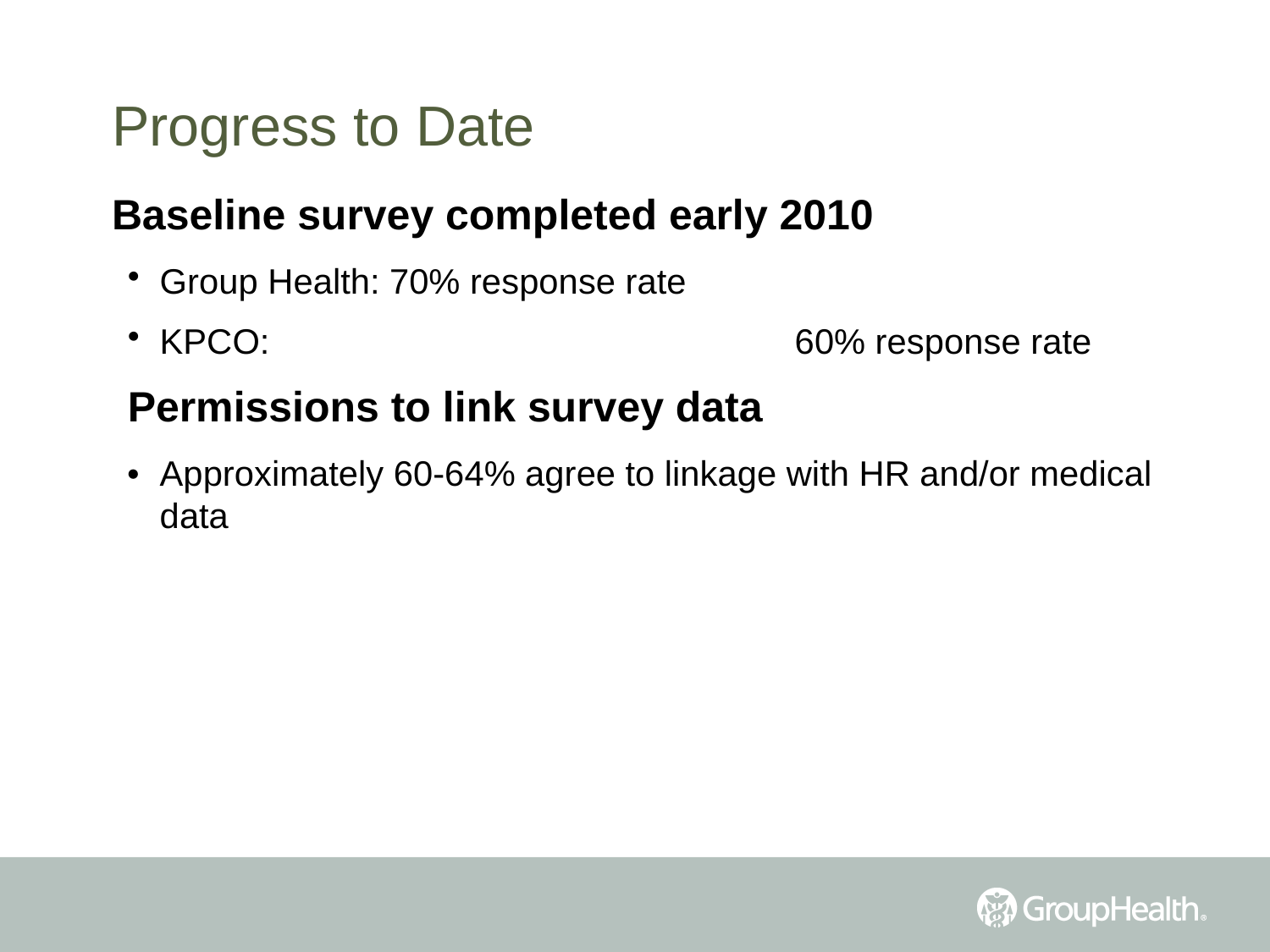

# Progress to Date
Baseline survey completed early 2010
Group Health: 70% response rate
KPCO:		    			60% response rate
Permissions to link survey data
Approximately 60-64% agree to linkage with HR and/or medical data